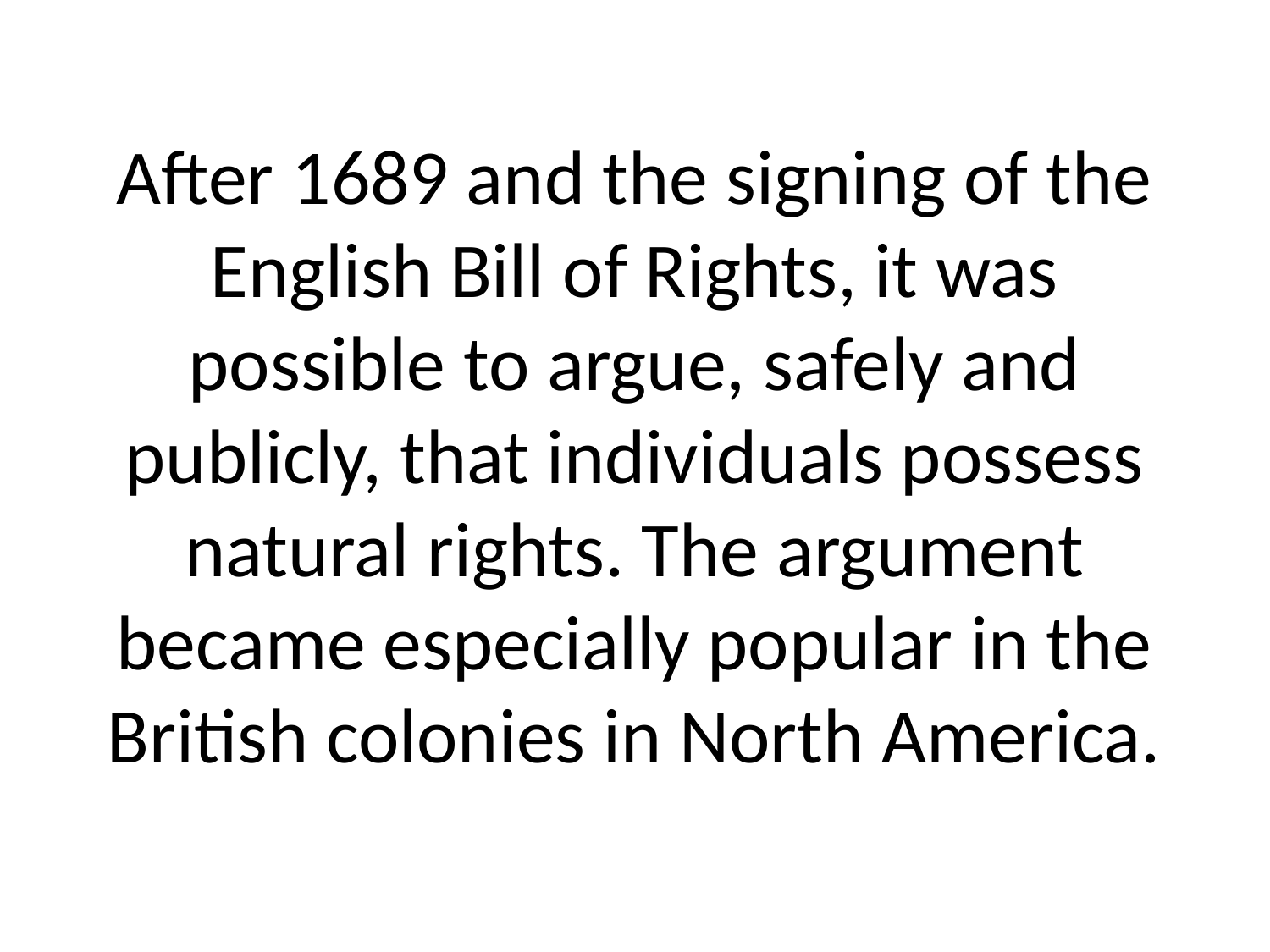

# After 1689 and the signing of the English Bill of Rights, it was possible to argue, safely and publicly, that individuals possess natural rights. The argument became especially popular in the British colonies in North America.